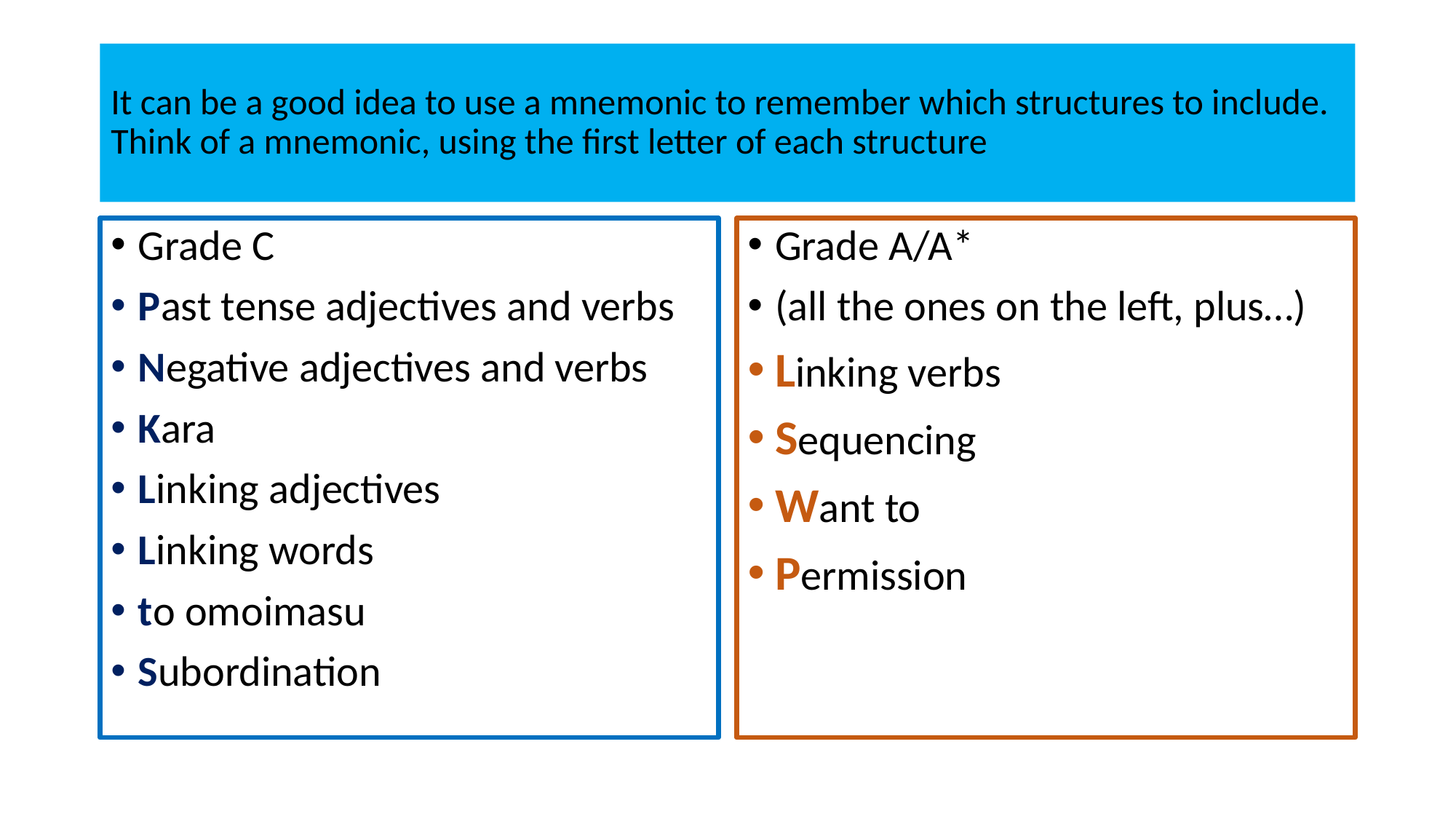

# It can be a good idea to use a mnemonic to remember which structures to include. Think of a mnemonic, using the first letter of each structure
Grade C
Past tense adjectives and verbs
Negative adjectives and verbs
Kara
Linking adjectives
Linking words
to omoimasu
Subordination
Grade A/A*
(all the ones on the left, plus…)
Linking verbs
Sequencing
Want to
Permission